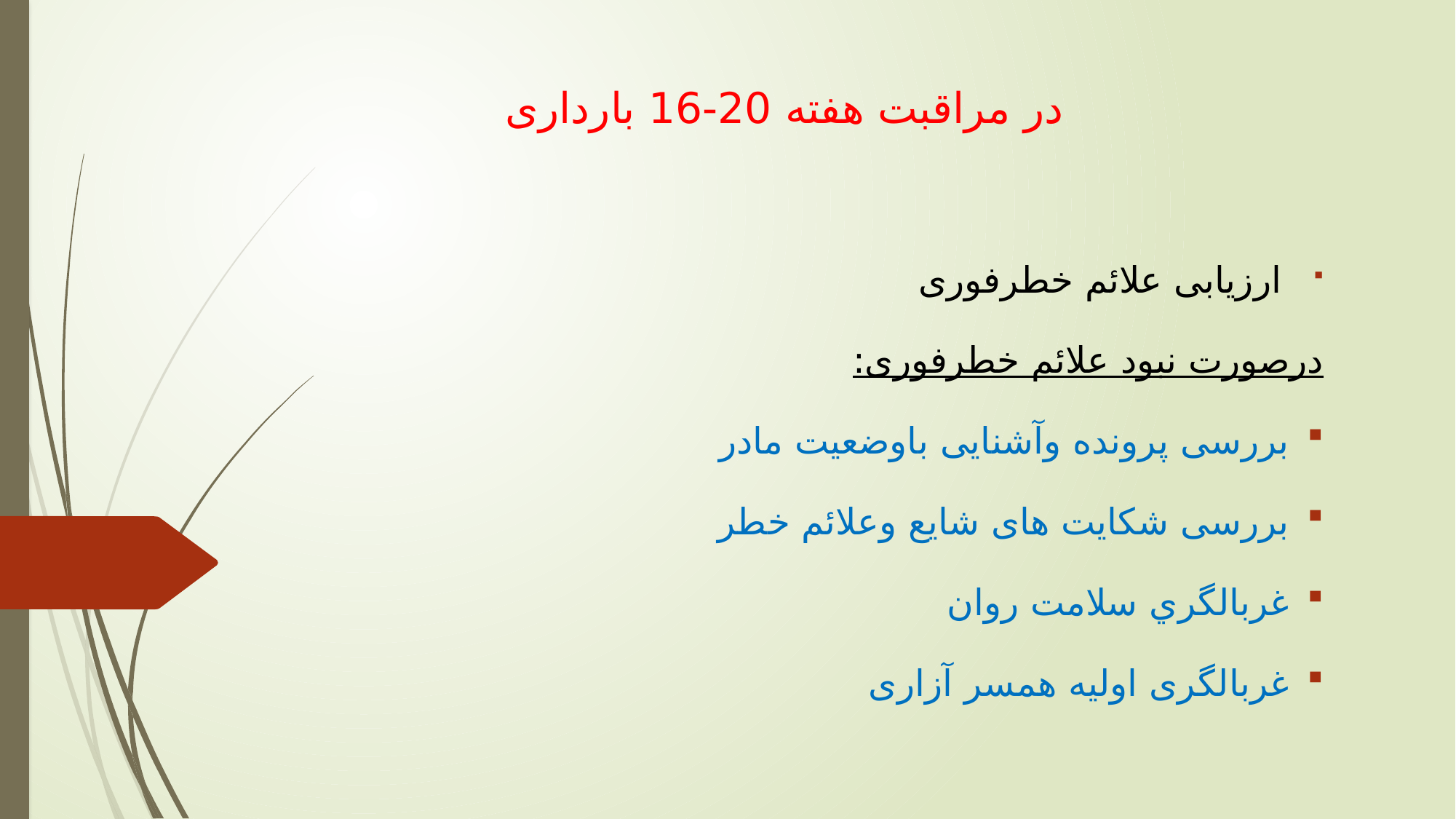

# در مراقبت هفته 20-16 بارداری
 ارزیابی علائم خطرفوری
درصورت نبود علائم خطرفوری:
بررسی پرونده وآشنایی باوضعیت مادر
بررسی شکایت های شایع وعلائم خطر
غربالگري سلامت روان
غربالگری اولیه همسر آزاری